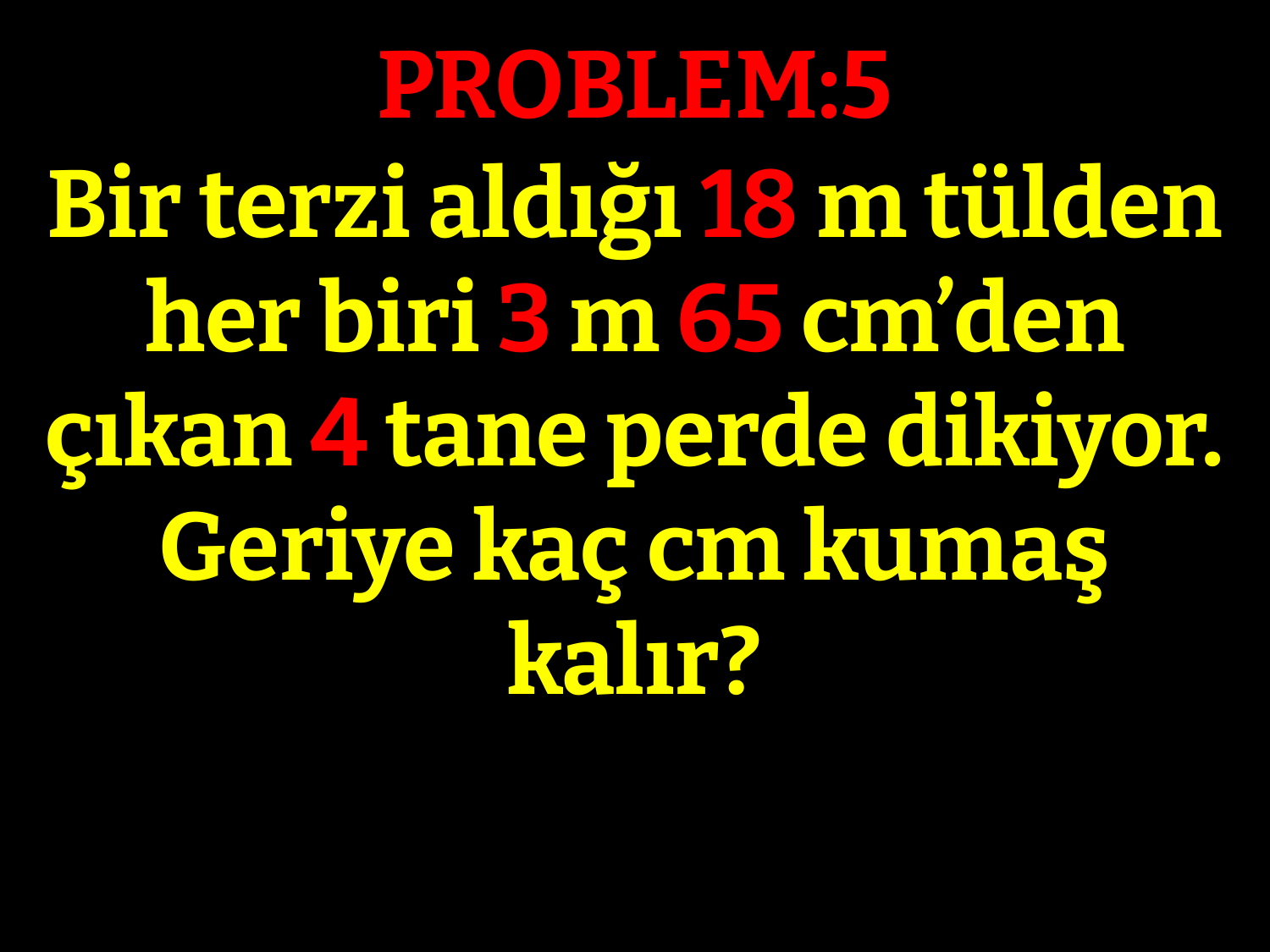

PROBLEM:5
Bir terzi aldığı 18 m tülden her biri 3 m 65 cm’den çıkan 4 tane perde dikiyor. Geriye kaç cm kumaş kalır?
#